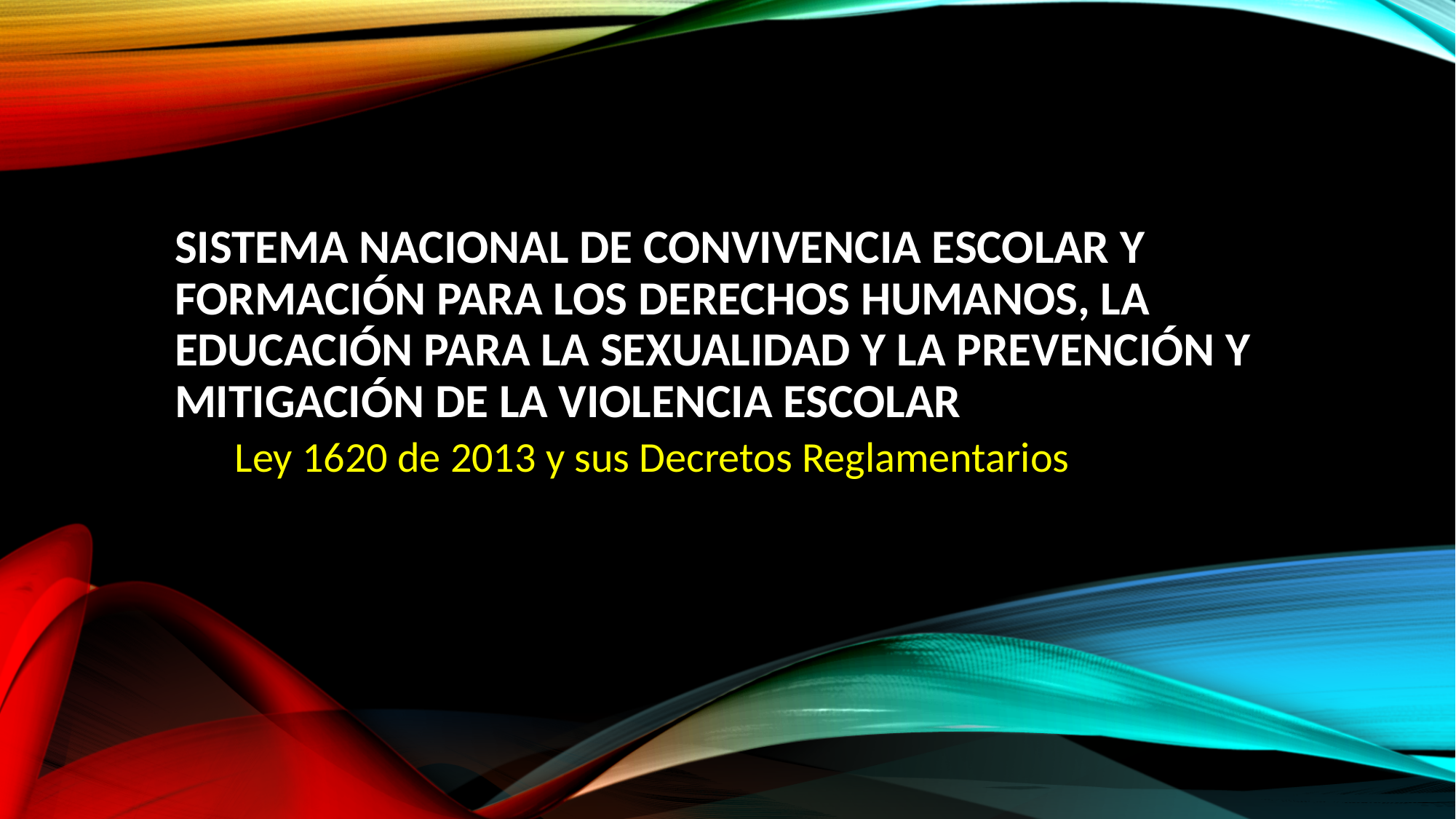

# Sistema Nacional de Convivencia Escolar y Formación para los Derechos Humanos, la Educación para la Sexualidad y la Prevención y Mitigación de la Violencia Escolar
Ley 1620 de 2013 y sus Decretos Reglamentarios